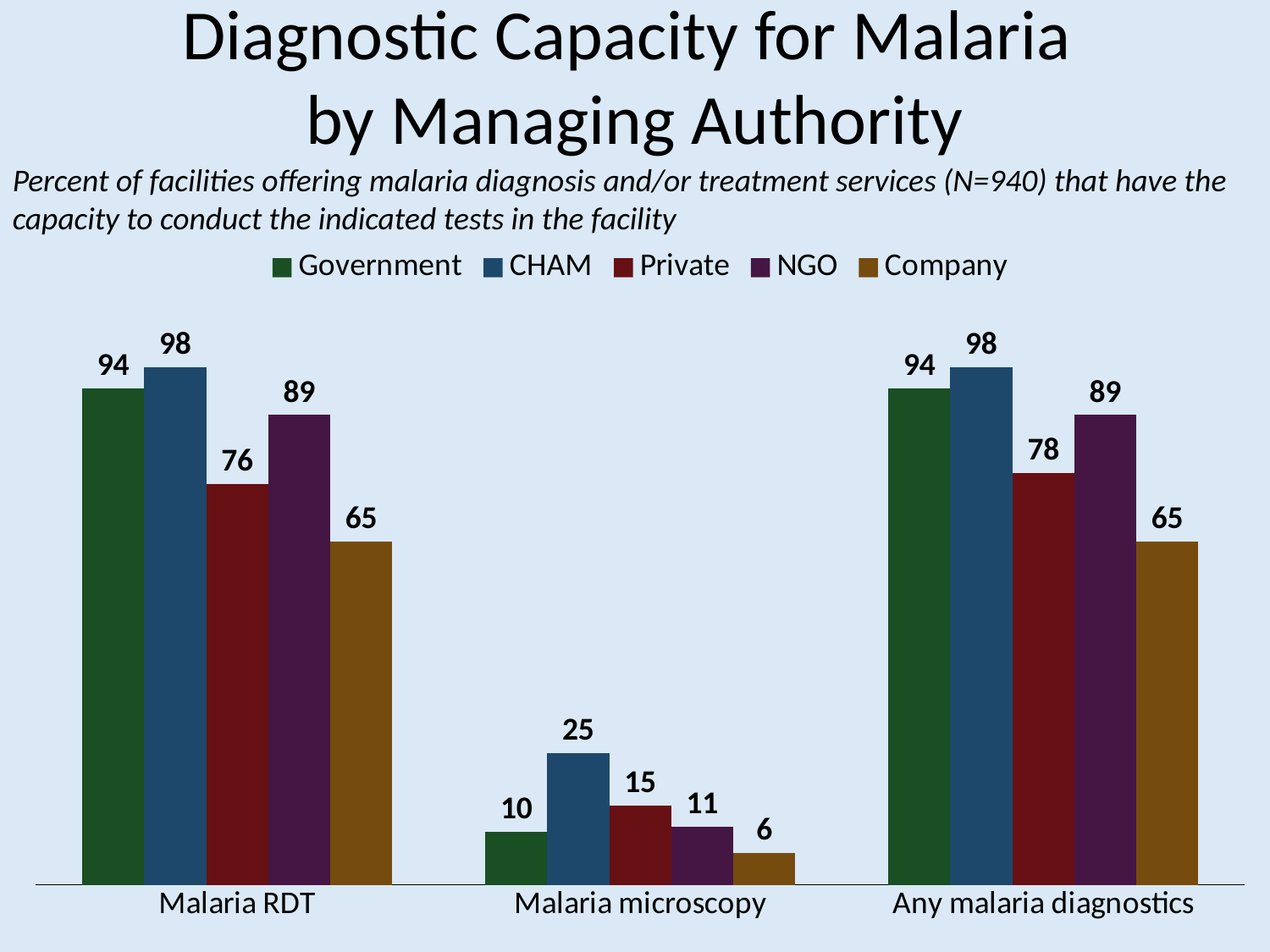

# Diagnostic Capacity for Malaria by Managing Authority
Percent of facilities offering malaria diagnosis and/or treatment services (N=940) that have the capacity to conduct the indicated tests in the facility

### Chart

| Category | Government | CHAM | Private | NGO | Company |
|---|---|---|---|---|---|
| Malaria RDT | 94.0 | 98.0 | 76.0 | 89.0 | 65.0 |
| Malaria microscopy | 10.0 | 25.0 | 15.0 | 11.0 | 6.0 |
| Any malaria diagnostics | 94.0 | 98.0 | 78.0 | 89.0 | 65.0 |